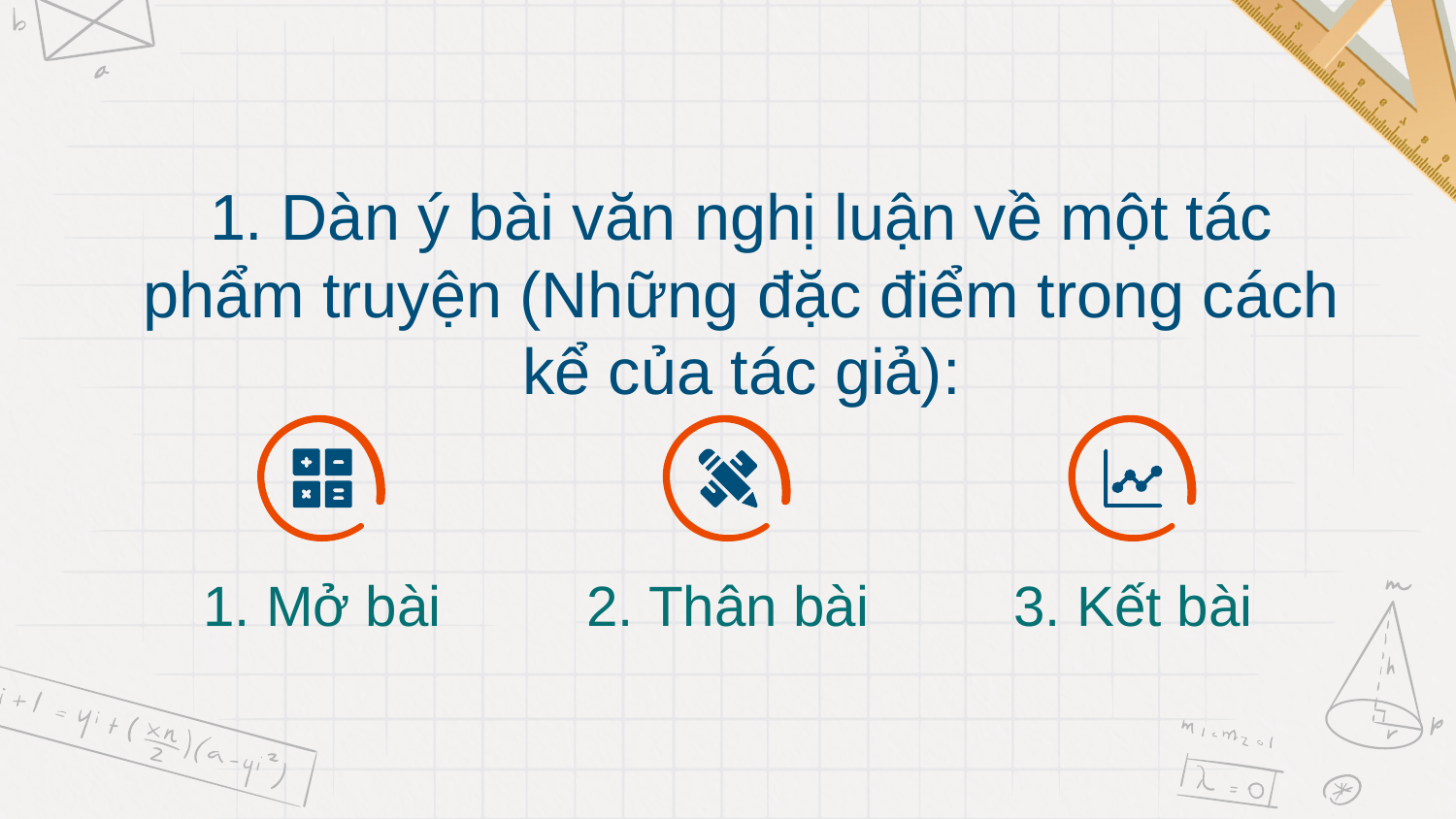

# 1. Dàn ý bài văn nghị luận về một tác phẩm truyện (Những đặc điểm trong cách kể của tác giả):

1. Mở bài
2. Thân bài
3. Kết bài